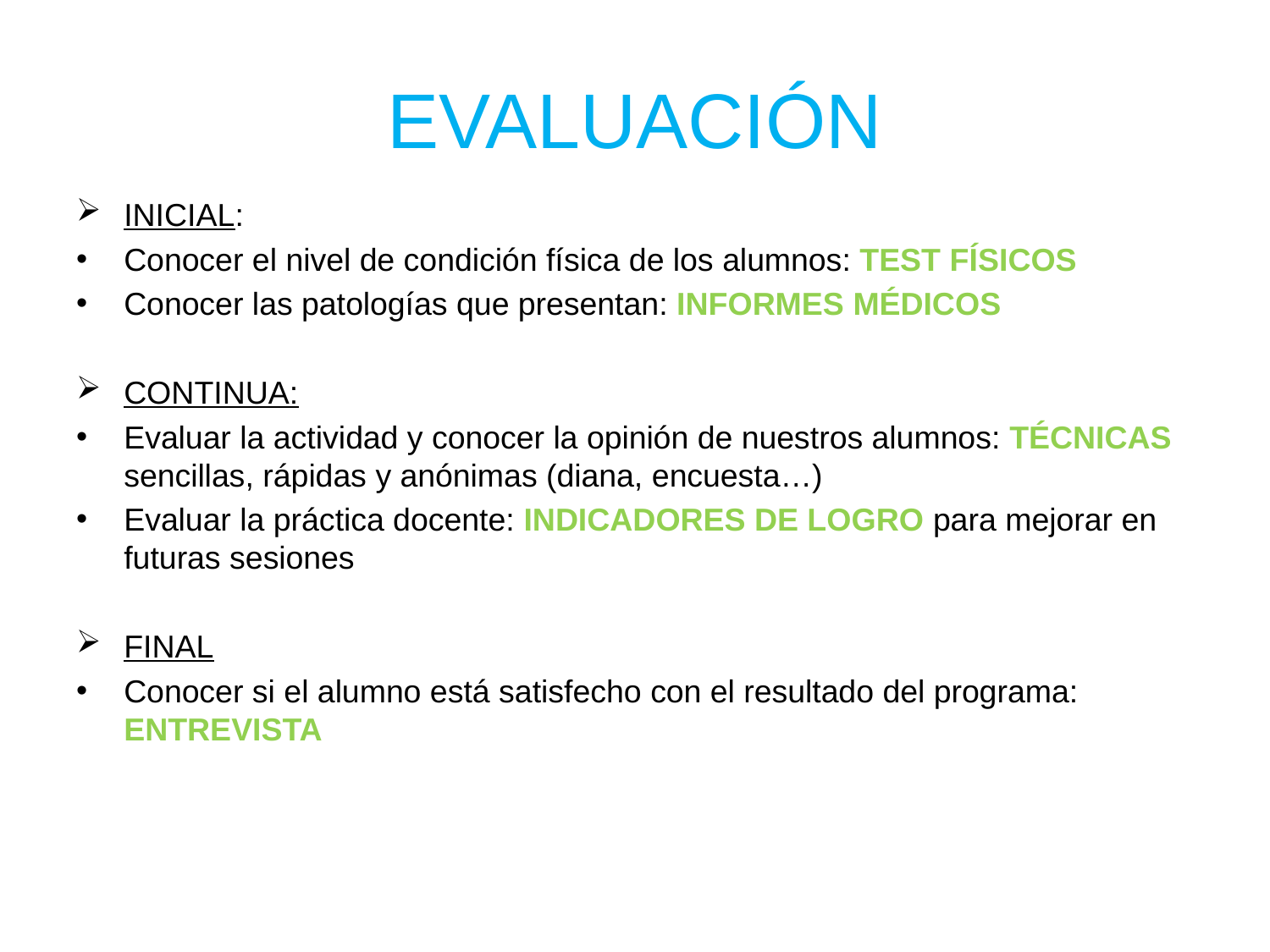

# EVALUACIÓN
INICIAL:
Conocer el nivel de condición física de los alumnos: TEST FÍSICOS
Conocer las patologías que presentan: INFORMES MÉDICOS

CONTINUA:
Evaluar la actividad y conocer la opinión de nuestros alumnos: TÉCNICAS sencillas, rápidas y anónimas (diana, encuesta…)
Evaluar la práctica docente: INDICADORES DE LOGRO para mejorar en futuras sesiones

FINAL
Conocer si el alumno está satisfecho con el resultado del programa: ENTREVISTA